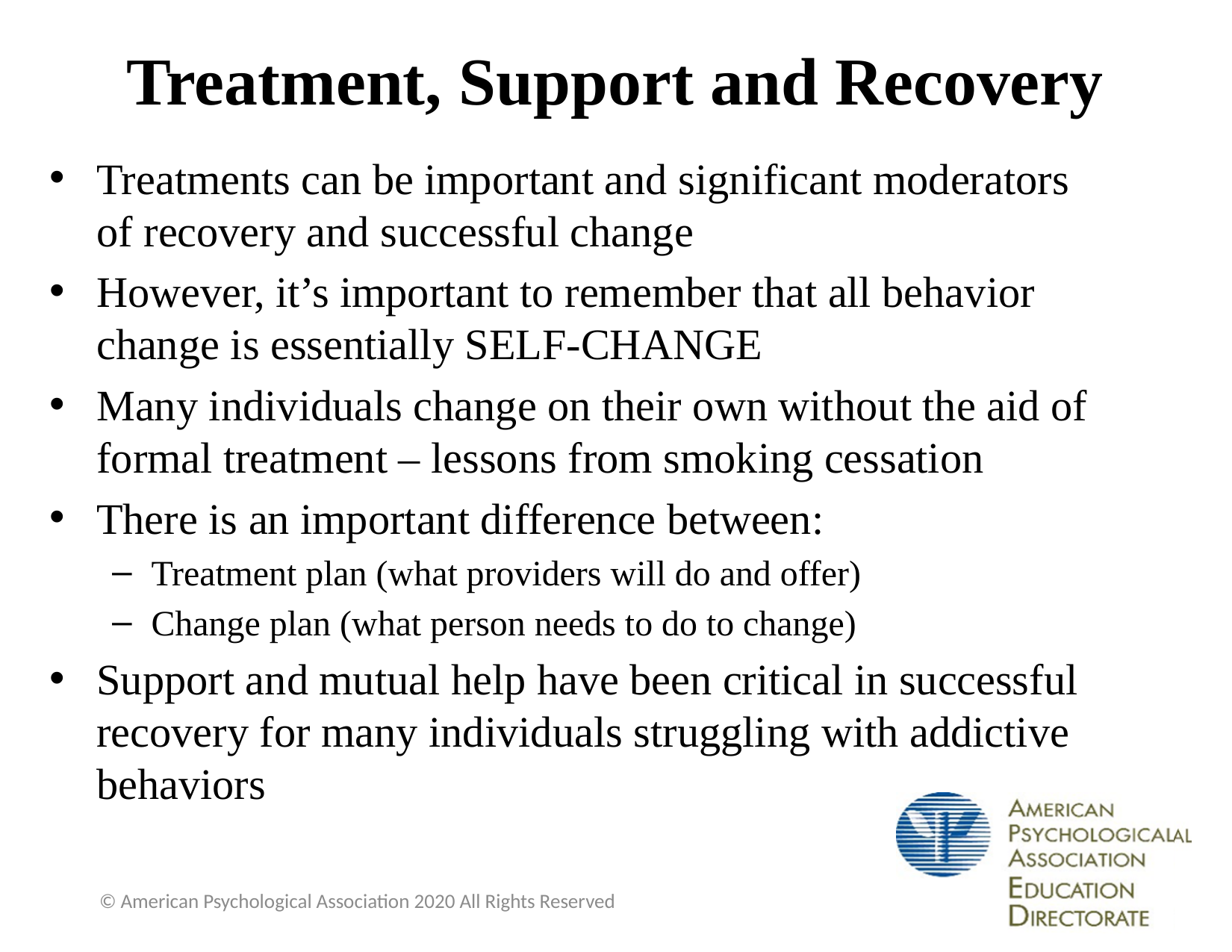

# Treatment, Support and Recovery
Treatments can be important and significant moderators of recovery and successful change
However, it’s important to remember that all behavior change is essentially SELF-CHANGE
Many individuals change on their own without the aid of formal treatment – lessons from smoking cessation
There is an important difference between:
Treatment plan (what providers will do and offer)
Change plan (what person needs to do to change)
Support and mutual help have been critical in successful recovery for many individuals struggling with addictive behaviors

© American Psychological Association 2020 All Rights Reserved